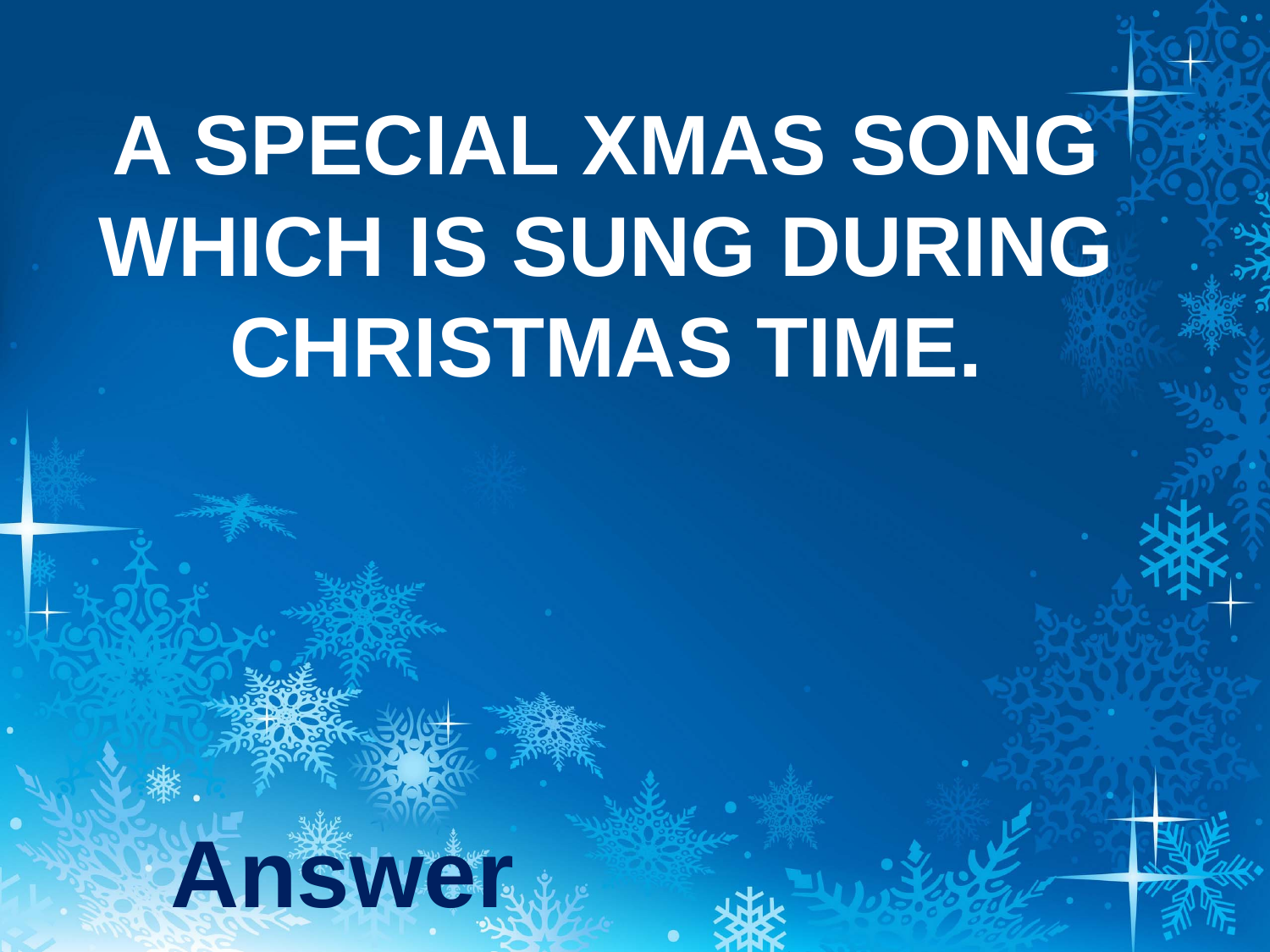

# A special Xmas song which is sung during Christmas time.
Answer